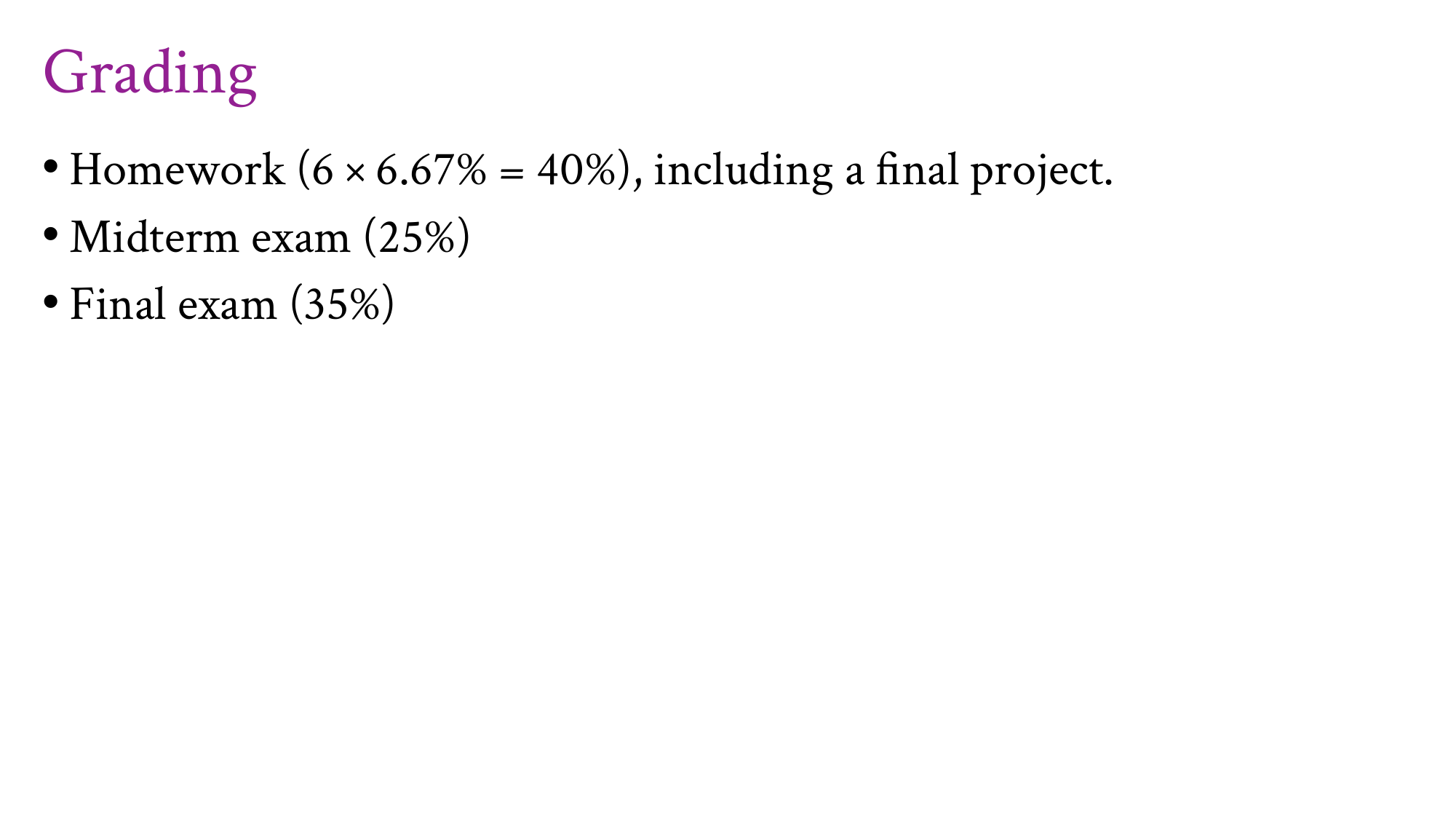

# Grading
Homework (6 × 6.67% = 40%), including a final project.
Midterm exam (25%)
Final exam (35%)